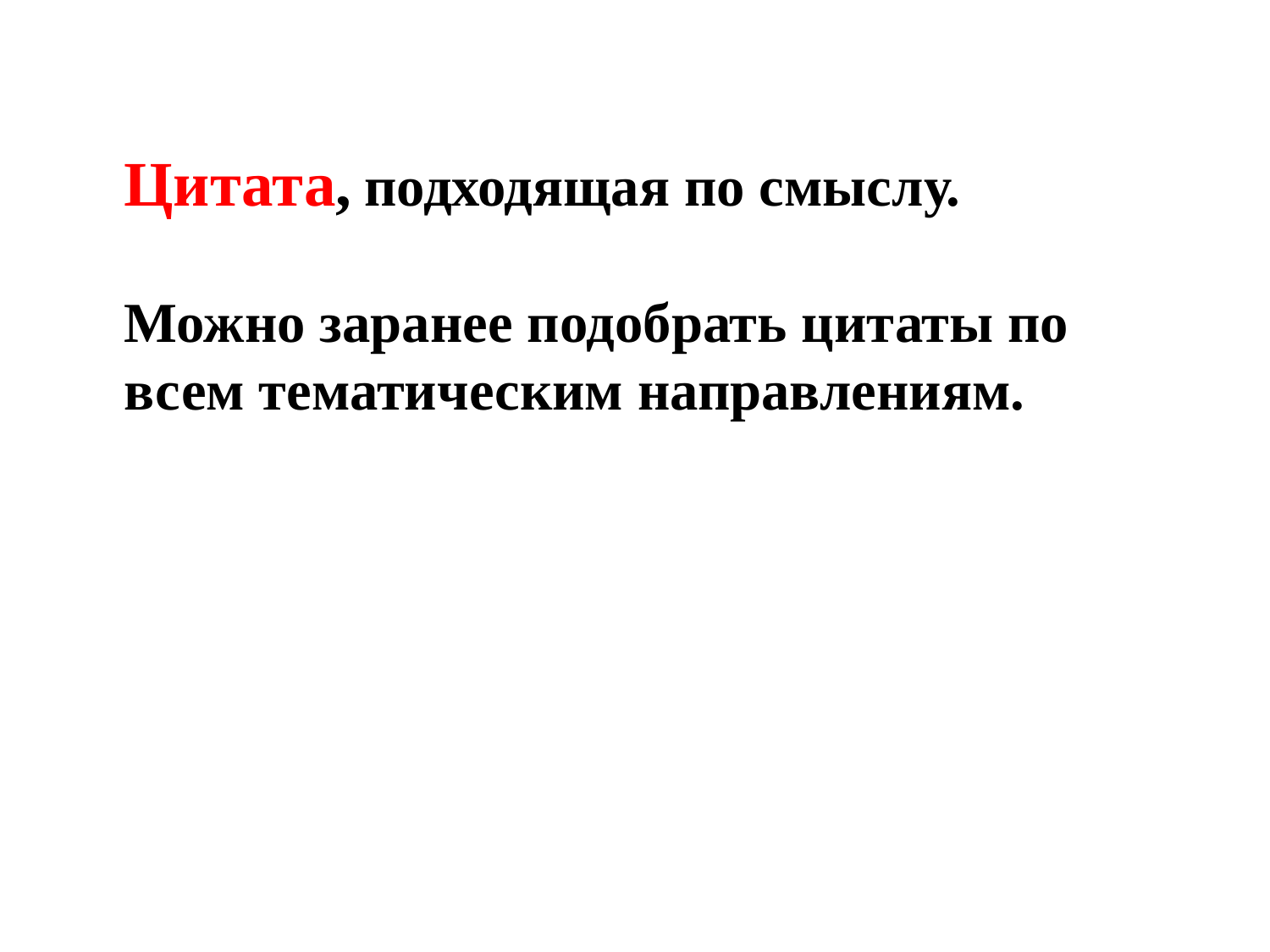

Цитата, подходящая по смыслу.

Можно заранее подобрать цитаты по всем тематическим направлениям.